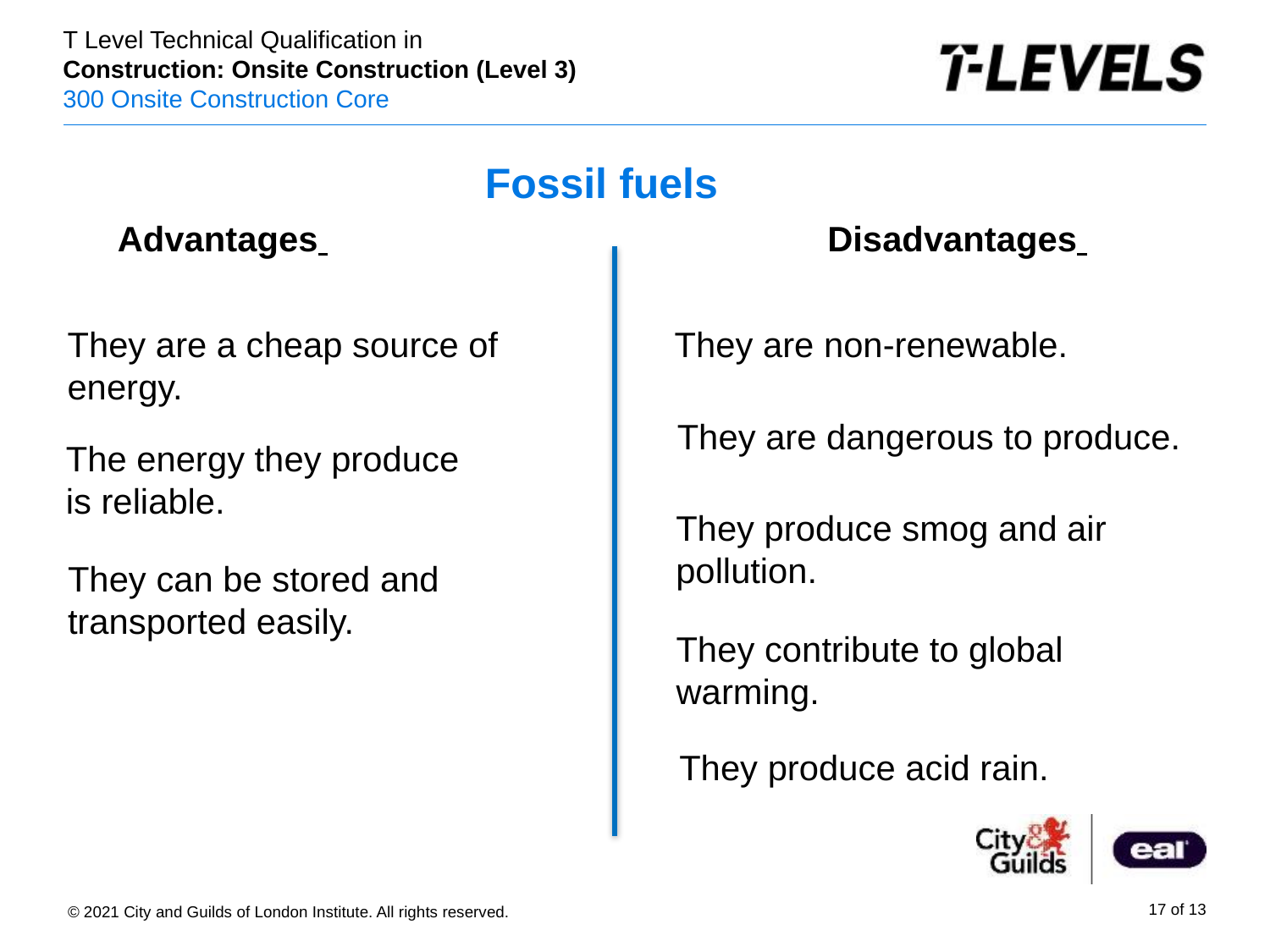

# Fossil fuels
Advantages
Disadvantages
They are a cheap source of energy.
They are non-renewable.
They are dangerous to produce.
The energy they produce  is reliable.
They produce smog and air pollution.
They can be stored and transported easily.
They contribute to global warming.
They produce acid rain.